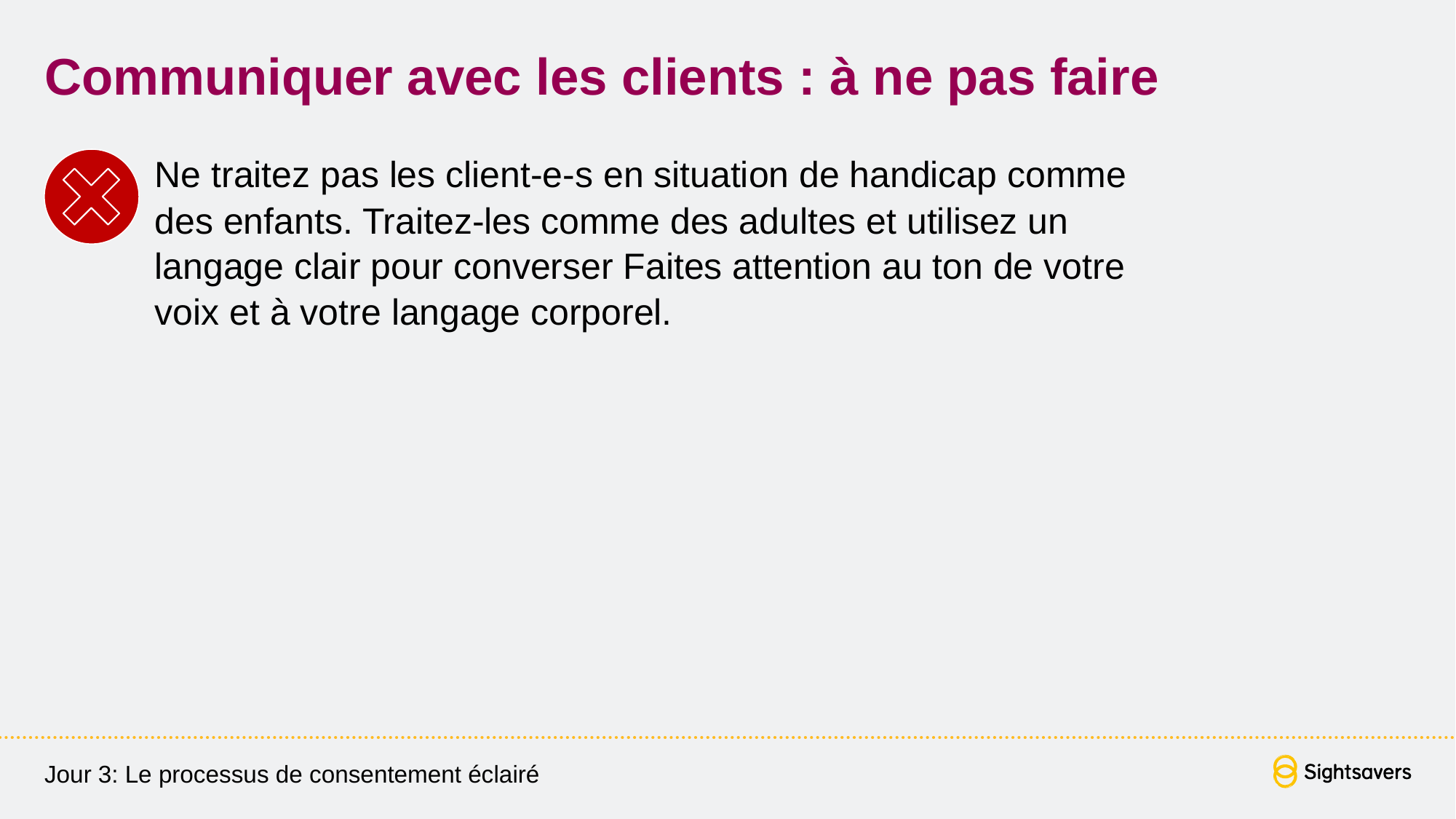

# Communiquer avec les clients : à ne pas faire

Ne traitez pas les client-e-s en situation de handicap comme des enfants. Traitez-les comme des adultes et utilisez un langage clair pour converser Faites attention au ton de votre voix et à votre langage corporel.
Jour 3: Le processus de consentement éclairé